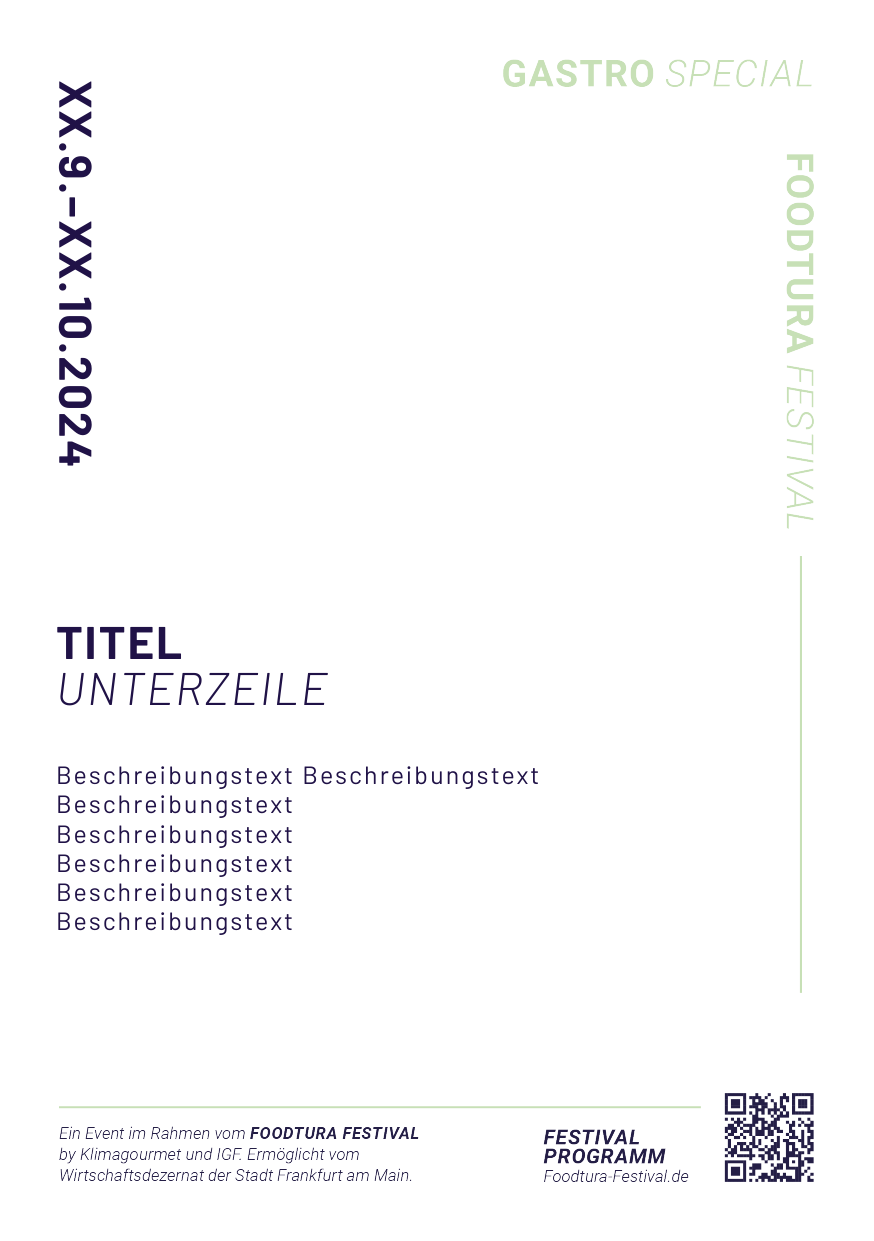

XX.9.–XX.10.2024
Titel
Unterzeile

Beschreibungstext Beschreibungstext
Beschreibungstext
Beschreibungstext
Beschreibungstext
Beschreibungstext
Beschreibungstext